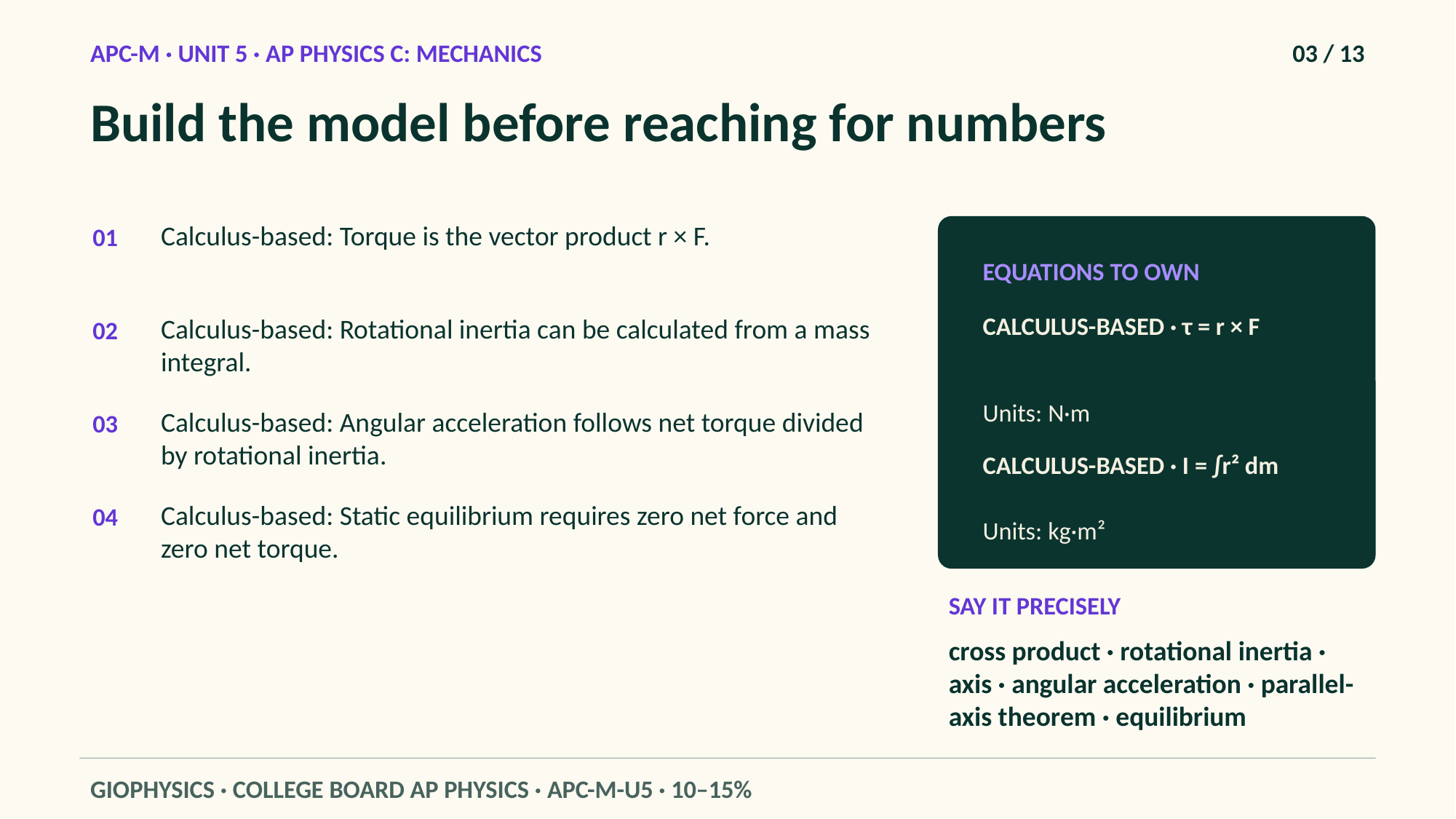

APC-M · UNIT 5 · AP PHYSICS C: MECHANICS
03 / 13
Build the model before reaching for numbers
Calculus-based: Torque is the vector product r × F.
01

EQUATIONS TO OWN
CALCULUS-BASED · τ = r × F
Calculus-based: Rotational inertia can be calculated from a mass integral.
02
Units: N·m
Calculus-based: Angular acceleration follows net torque divided by rotational inertia.
03
CALCULUS-BASED · I = ∫r² dm
Calculus-based: Static equilibrium requires zero net force and zero net torque.
04
Units: kg·m²
SAY IT PRECISELY
cross product · rotational inertia · axis · angular acceleration · parallel-axis theorem · equilibrium

GIOPHYSICS · COLLEGE BOARD AP PHYSICS · APC-M-U5 · 10–15%